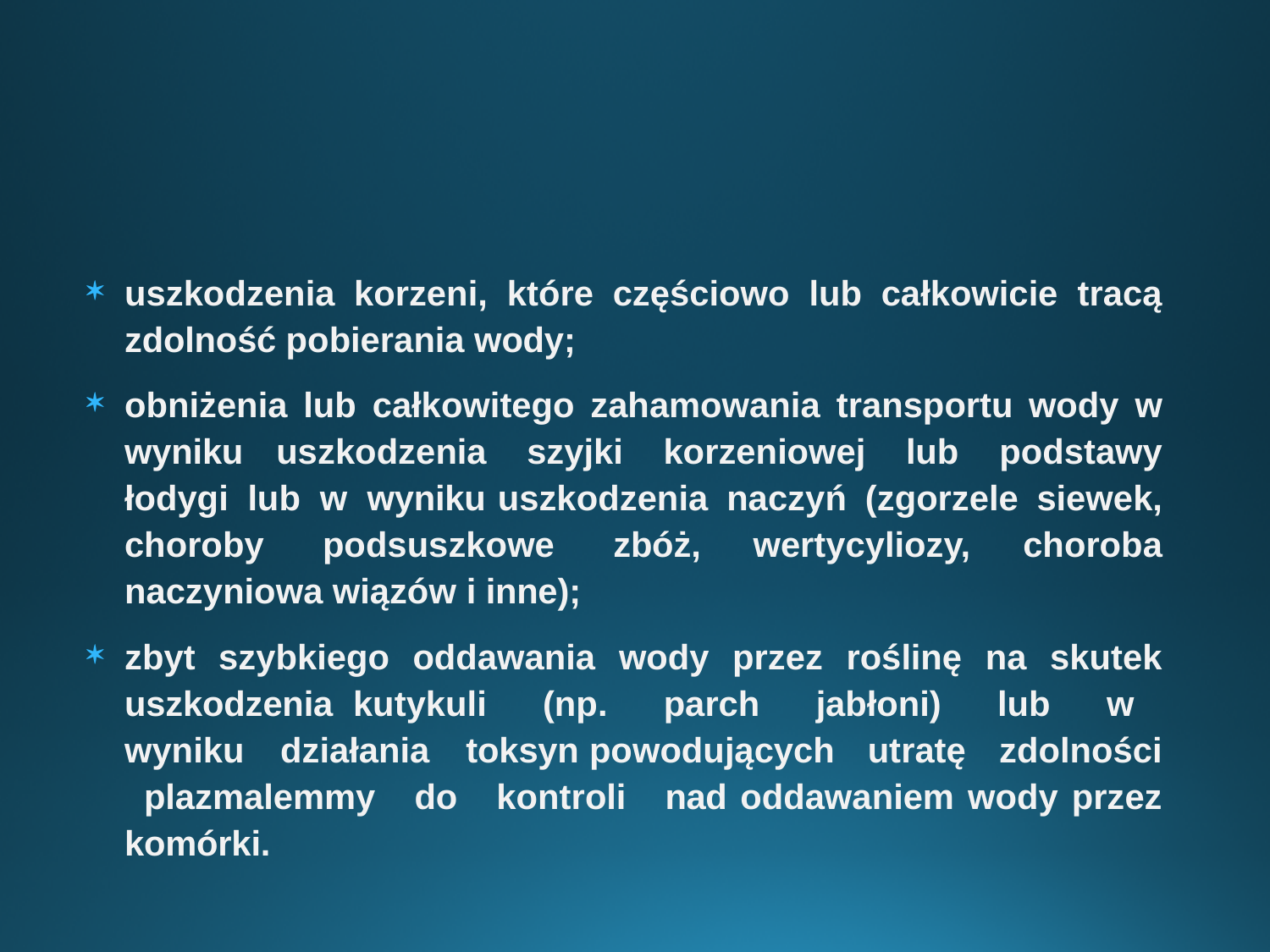

uszkodzenia korzeni, które częściowo lub całkowicie tracą zdolność pobierania wody;
obniżenia lub całkowitego zahamowania transportu wody w wyniku uszkodzenia szyjki korzeniowej lub podstawy łodygi lub w wyniku uszkodzenia naczyń (zgorzele siewek, choroby podsuszkowe zbóż, wertycyliozy, choroba naczyniowa wiązów i inne);
zbyt szybkiego oddawania wody przez roślinę na skutek uszkodzenia kutykuli  (np.  parch  jabłoni)  lub  w  wyniku  działania  toksyn powodujących  utratę  zdolności  plazmalemmy  do  kontroli  nad oddawaniem wody przez komórki.